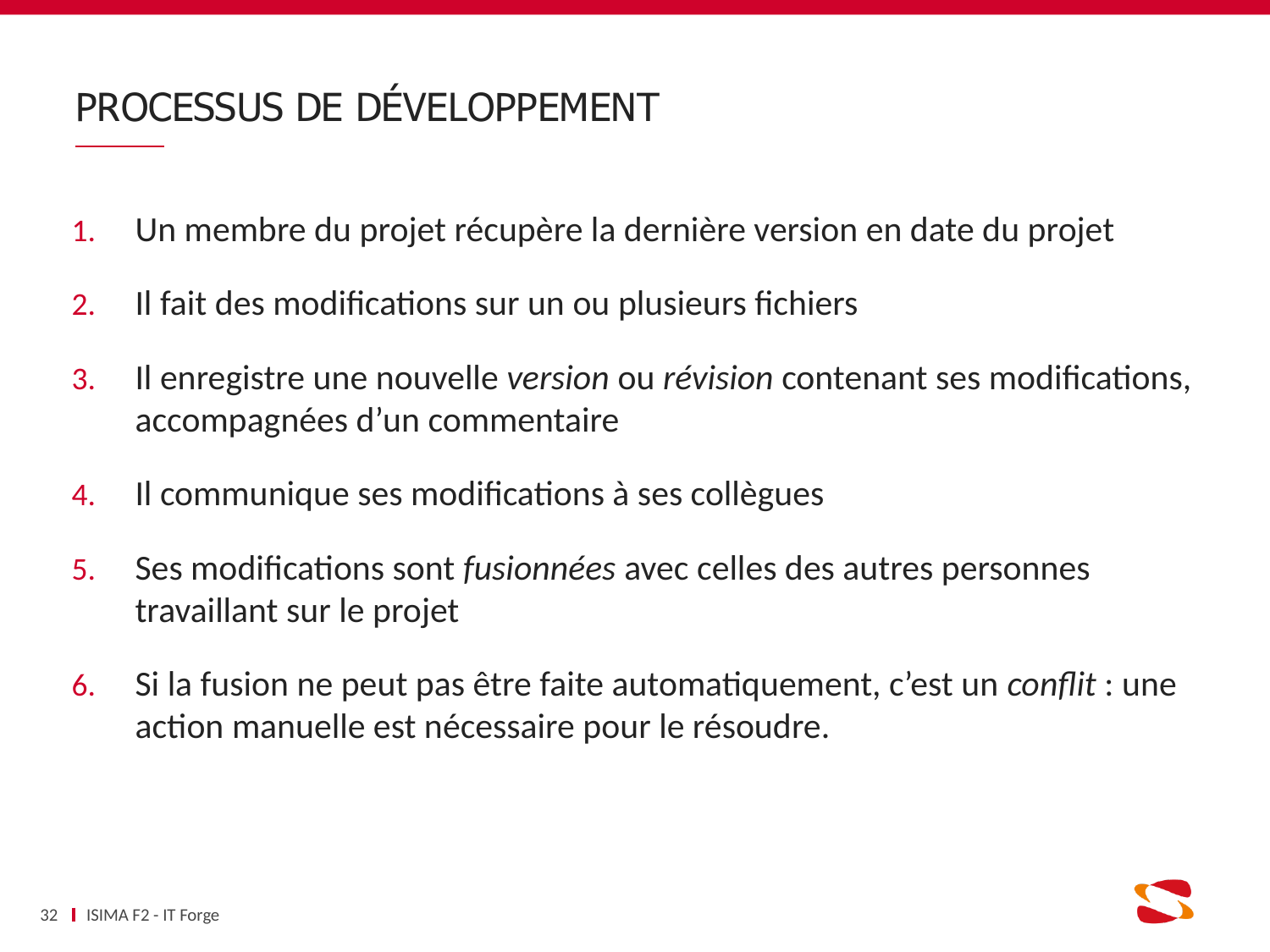

# Processus de développement
Un membre du projet récupère la dernière version en date du projet
Il fait des modifications sur un ou plusieurs fichiers
Il enregistre une nouvelle version ou révision contenant ses modifications, accompagnées d’un commentaire
Il communique ses modifications à ses collègues
Ses modifications sont fusionnées avec celles des autres personnes travaillant sur le projet
Si la fusion ne peut pas être faite automatiquement, c’est un conflit : une action manuelle est nécessaire pour le résoudre.
32
ISIMA F2 - IT Forge